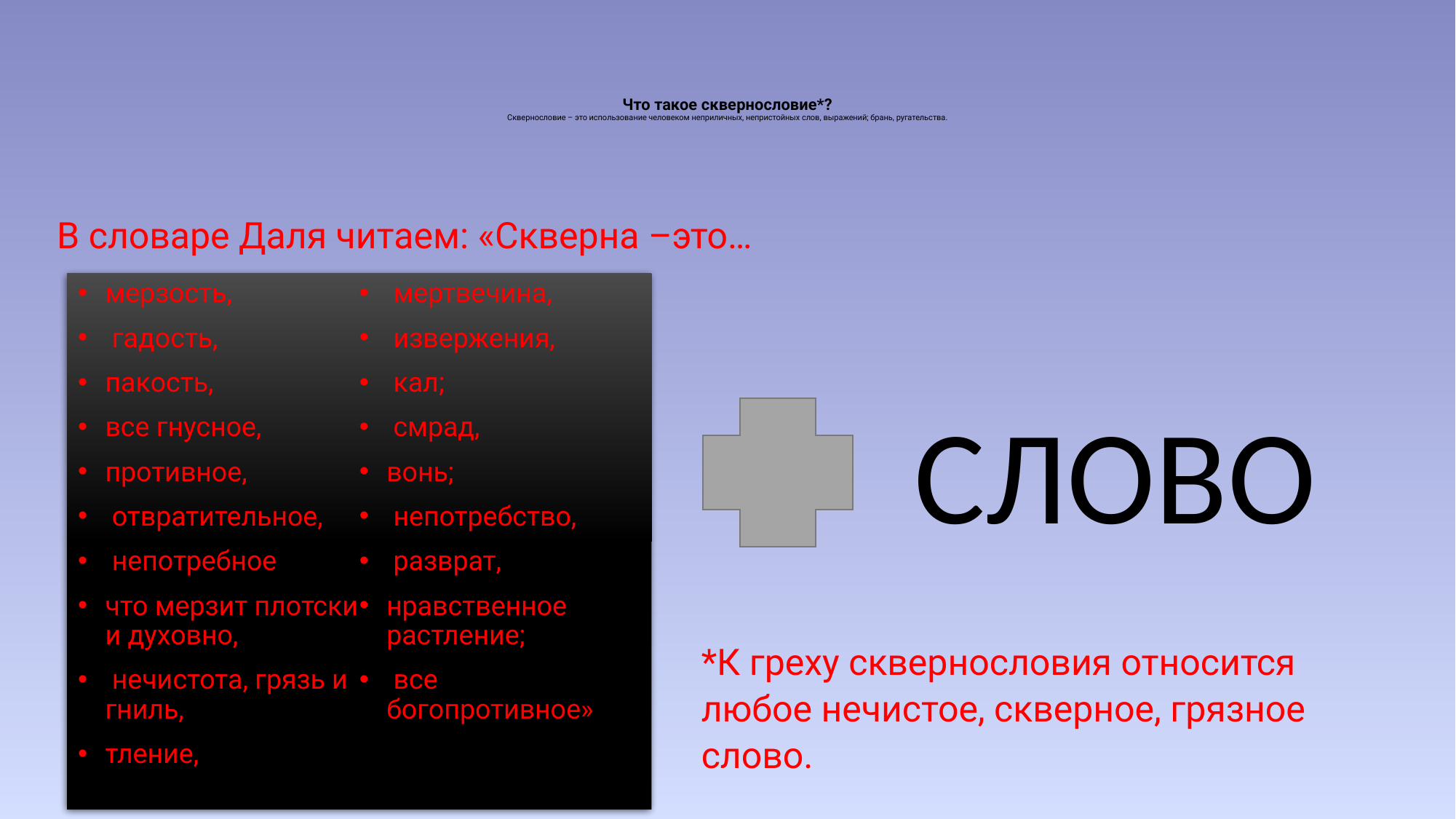

# Что такое сквернословие*? Сквернословие – это использование человеком неприличных, непристойных слов, выражений; брань, ругательства.

  В словаре Даля читаем: «Скверна –это…
мерзость,
 гадость,
пакость,
все гнусное,
противное,
 отвратительное,
 непотребное
что мерзит плотски и духовно,
 нечистота, грязь и гниль,
тление,
 мертвечина,
 извержения,
 кал;
 смрад,
вонь;
 непотребство,
 разврат,
нравственное растление;
 все богопротивное»

СЛОВО

*К греху сквернословия относится любое нечистое, скверное, грязное слово.